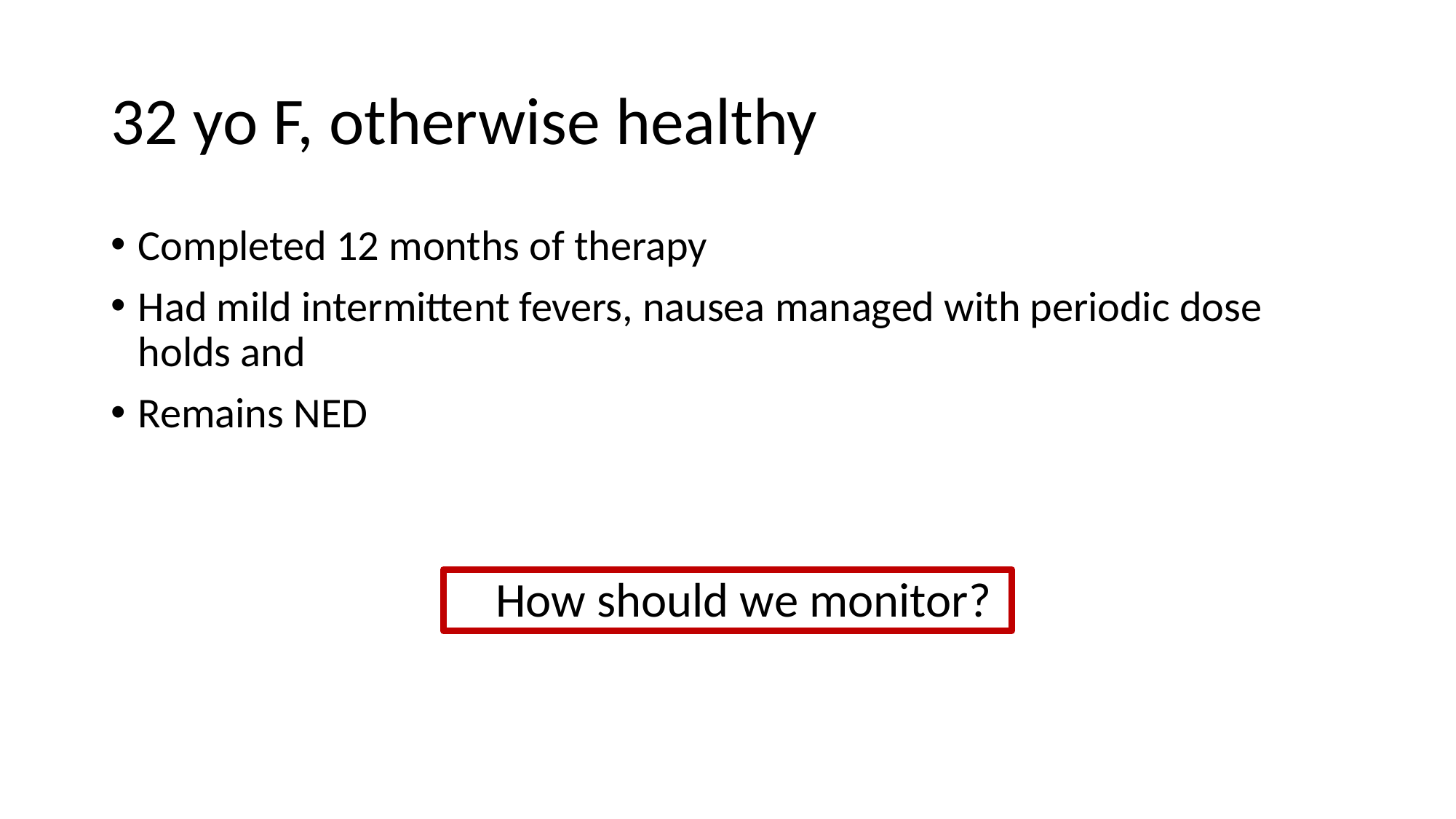

# 32 yo F, otherwise healthy
Completed 12 months of therapy
Had mild intermittent fevers, nausea managed with periodic dose holds and
Remains NED
How should we monitor?